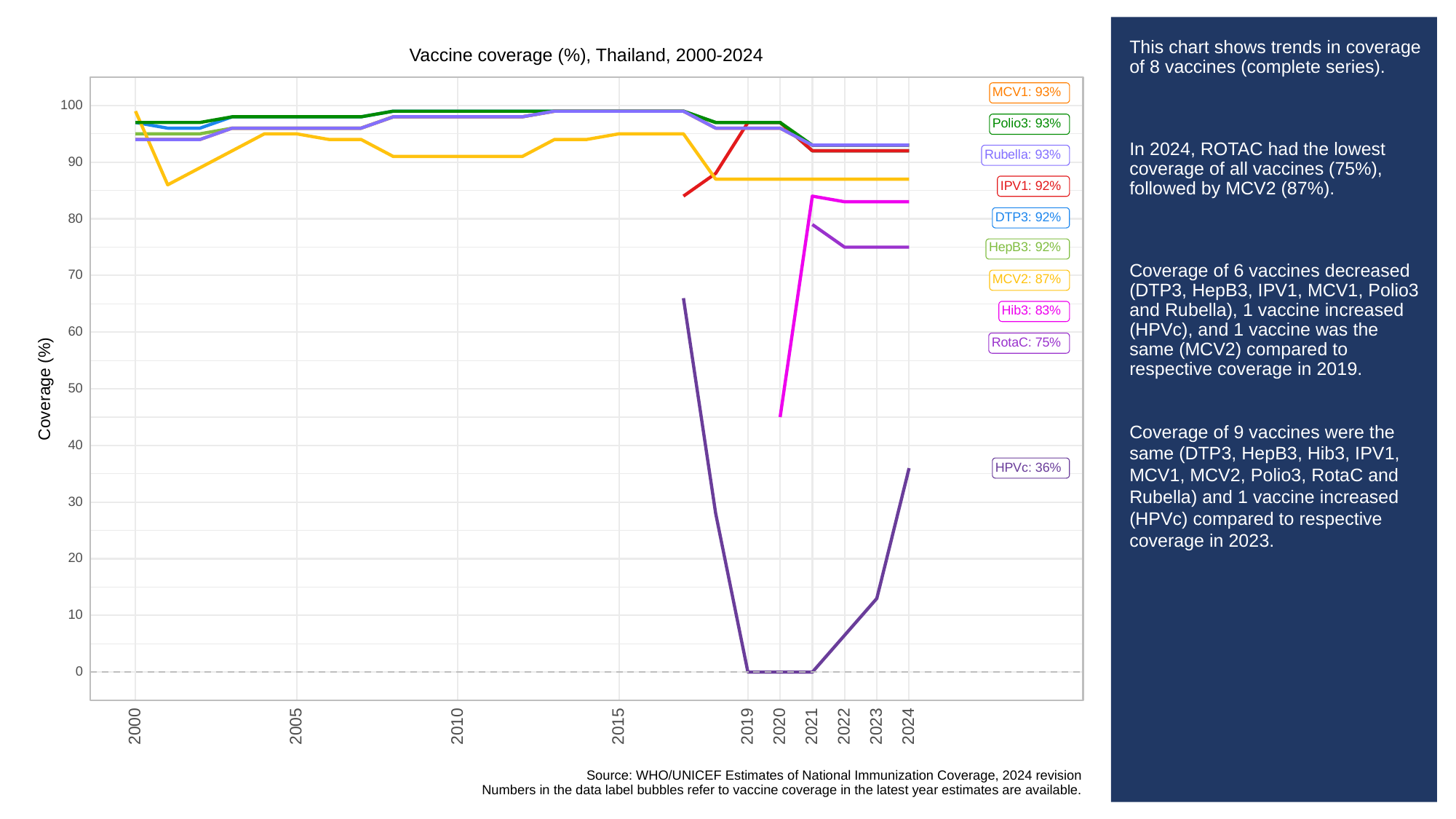

# This chart shows trends in coverage of 8 vaccines (complete series).

In 2024, ROTAC had the lowest coverage of all vaccines (75%), followed by MCV2 (87%).

Coverage of 6 vaccines decreased (DTP3, HepB3, IPV1, MCV1, Polio3 and Rubella), 1 vaccine increased (HPVc), and 1 vaccine was the same (MCV2) compared to respective coverage in 2019.

Coverage of 9 vaccines were the same (DTP3, HepB3, Hib3, IPV1, MCV1, MCV2, Polio3, RotaC and Rubella) and 1 vaccine increased (HPVc) compared to respective coverage in 2023.

Vaccine coverage (%), Thailand, 2000-2024

MCV1: 93%

100

Polio3: 93%

Rubella: 93%

90

IPV1: 92%

DTP3: 92%
80

HepB3: 92%

70
MCV2: 87%

Hib3: 83%
60

RotaC: 75%

Coverage (%)
50

40

HPVc: 36%

30

20

10

0

2023
2000
2005
2010
2015
2019
2020
2021
2022
2024
Source: WHO/UNICEF Estimates of National Immunization Coverage, 2024 revision
Numbers in the data label bubbles refer to vaccine coverage in the latest year estimates are available.